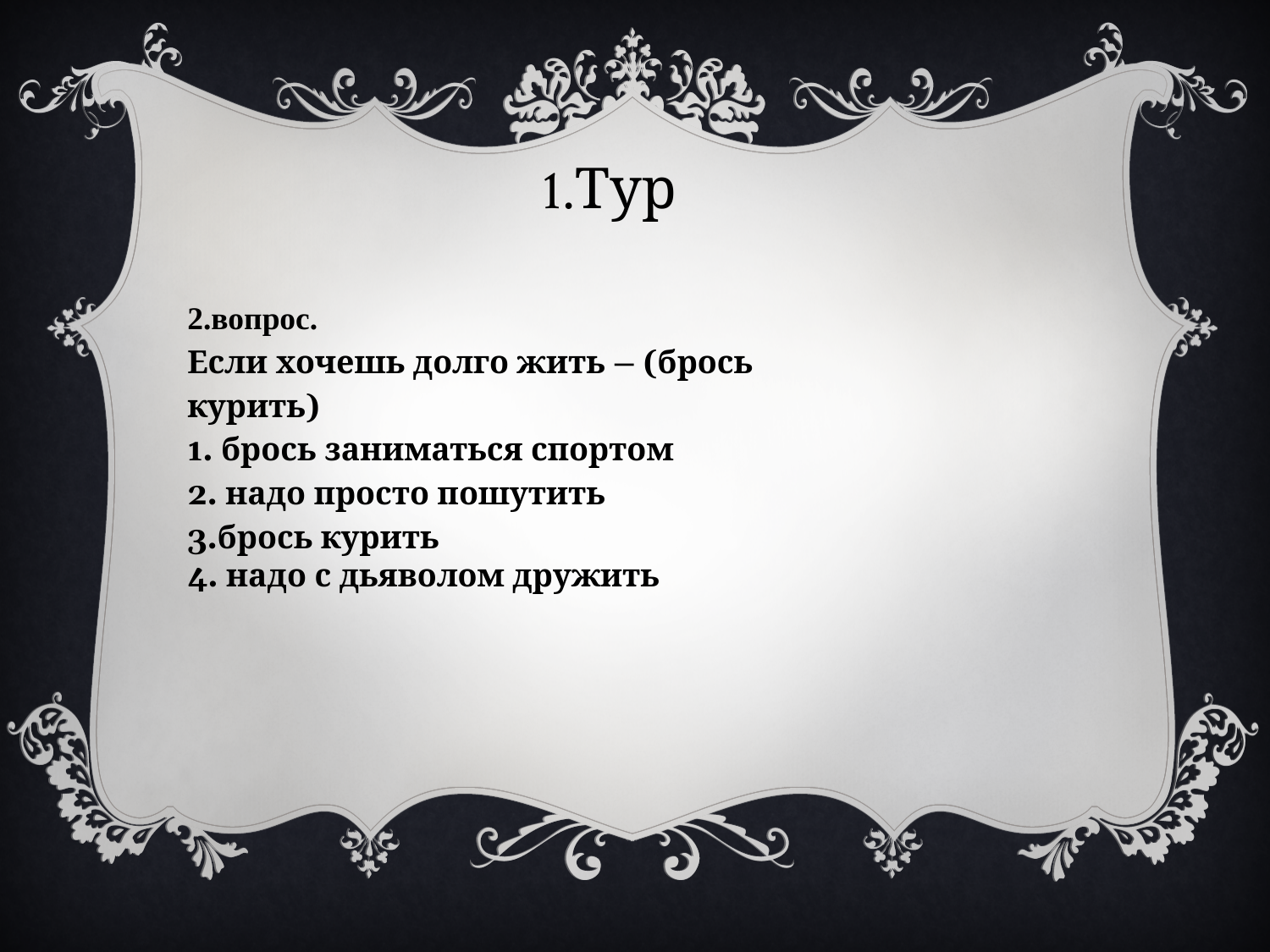

1.Тур
2.вопрос.
Если хочешь долго жить – (брось курить)
1. брось заниматься спортом
2. надо просто пошутить
3.брось курить
4. надо с дьяволом дружить